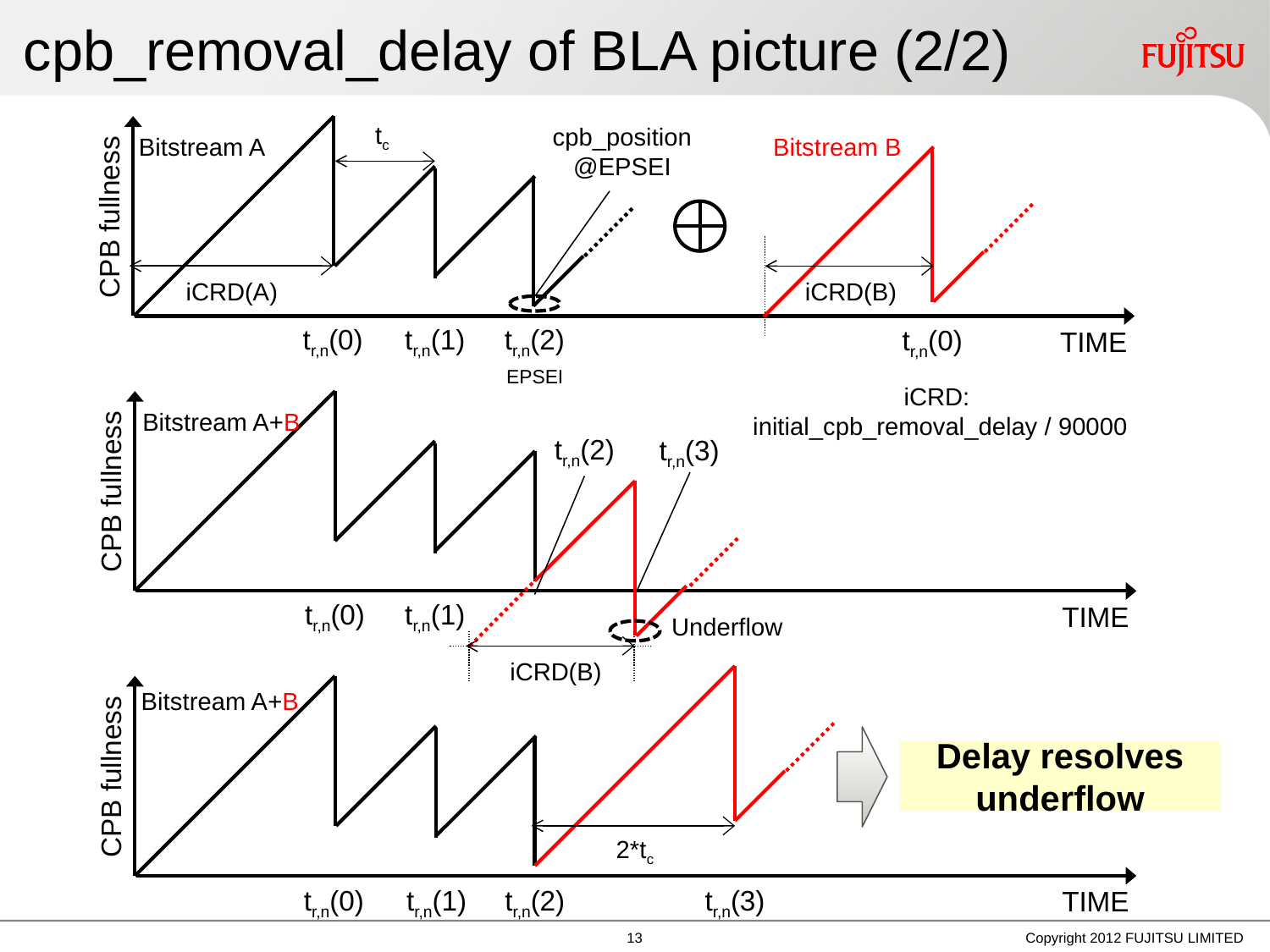

# cpb_removal_delay of BLA picture (2/2)
tc
Bitstream A
Bitstream B
cpb_position
@EPSEI
CPB fullness

iCRD(B)
iCRD(A)

tr,n(2)
tr,n(0)
tr,n(1)
TIME
tr,n(0)
EPSEI
iCRD:
 initial_cpb_removal_delay / 90000
Bitstream A+B
tr,n(2)
tr,n(3)
CPB fullness
tr,n(0)
tr,n(1)
TIME
Underflow

iCRD(B)
Bitstream A+B
Delay resolves underflow
CPB fullness

2*tc
TIME
tr,n(0)
tr,n(1)
tr,n(2)
tr,n(3)
13
Copyright 2012 FUJITSU LIMITED